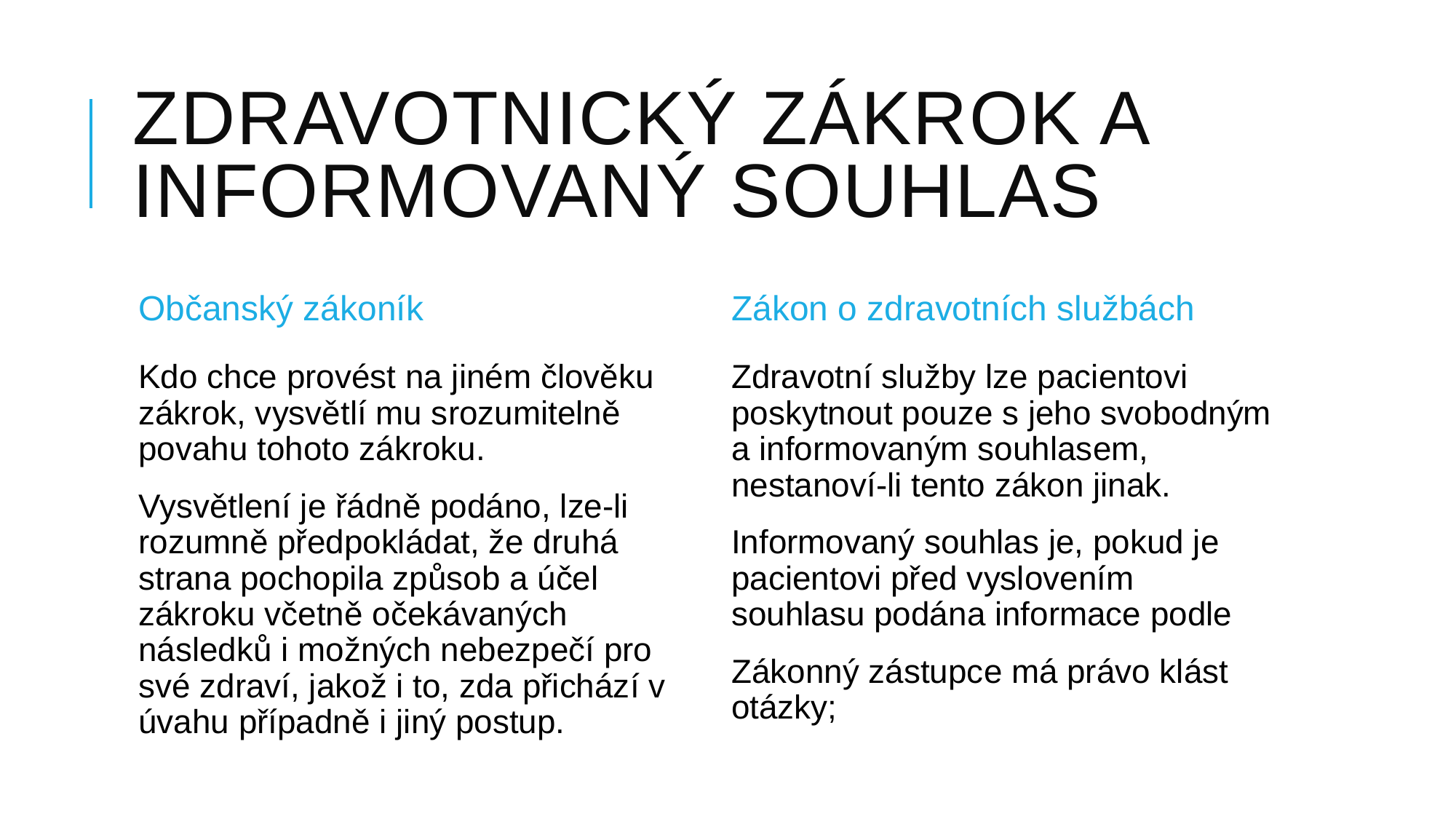

# Zdravotnický zákrok a informovaný souhlas
Občanský zákoník
Zákon o zdravotních službách
Kdo chce provést na jiném člověku zákrok, vysvětlí mu srozumitelně povahu tohoto zákroku.
Vysvětlení je řádně podáno, lze-li rozumně předpokládat, že druhá strana pochopila způsob a účel zákroku včetně očekávaných následků i možných nebezpečí pro své zdraví, jakož i to, zda přichází v úvahu případně i jiný postup.
Zdravotní služby lze pacientovi poskytnout pouze s jeho svobodným a informovaným souhlasem, nestanoví-li tento zákon jinak.
Informovaný souhlas je, pokud je pacientovi před vyslovením souhlasu podána informace podle
Zákonný zástupce má právo klást otázky;